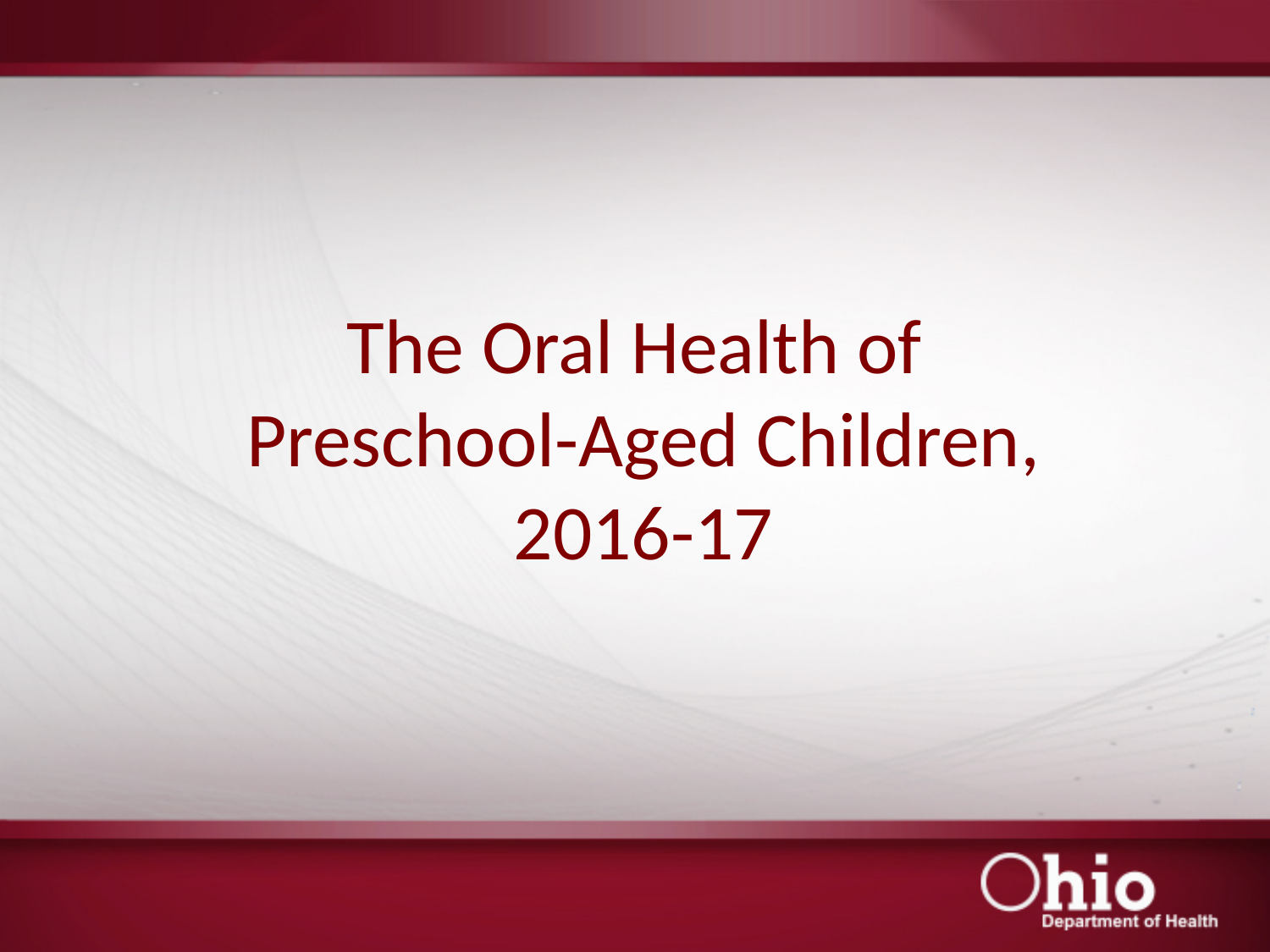

# The Oral Health of Preschool-Aged Children, 2016-17